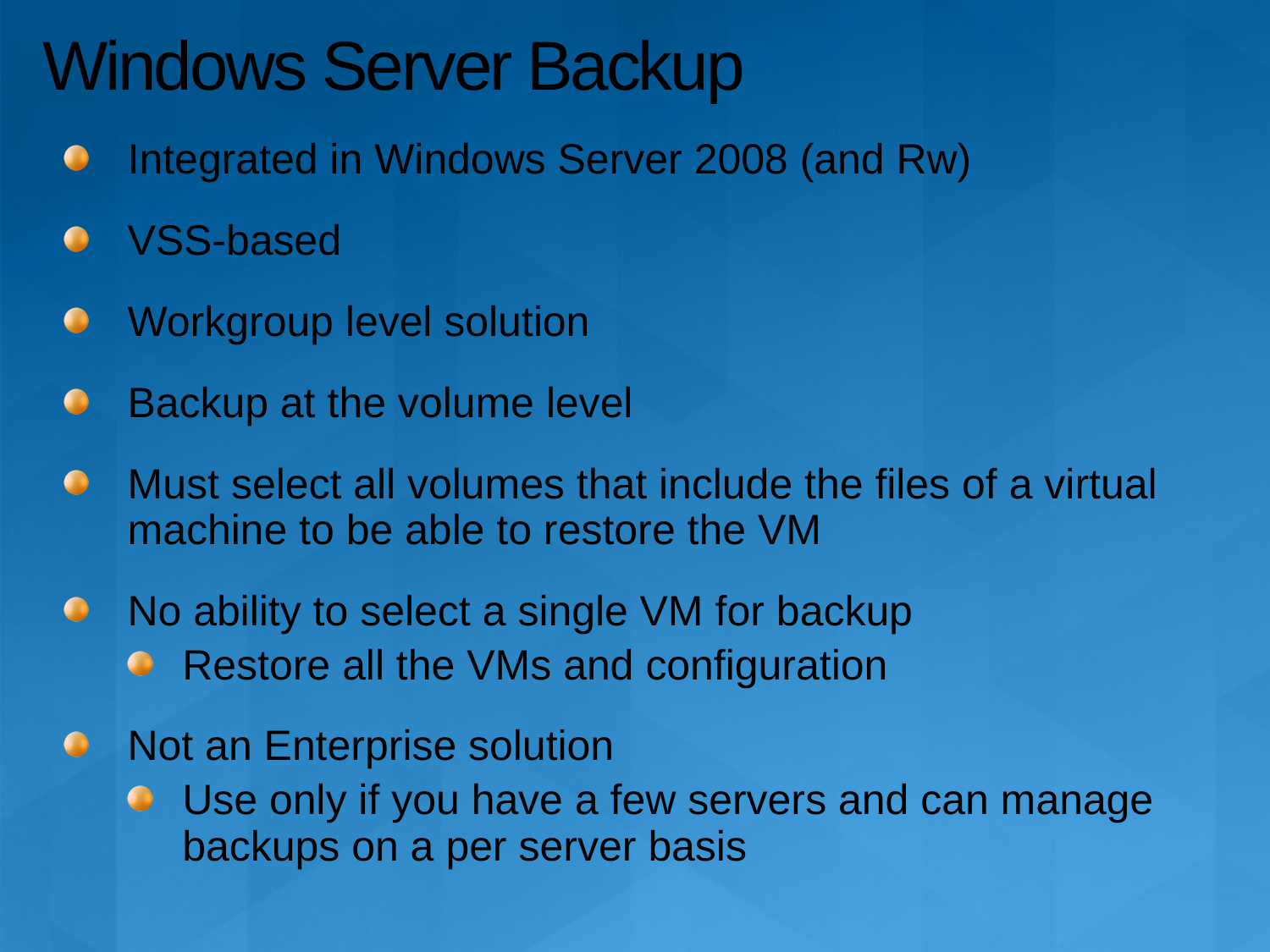

# Windows Server Backup
Integrated in Windows Server 2008 (and Rw)

VSS-based

Workgroup level solution

Backup at the volume level

Must select all volumes that include the files of a virtual machine to be able to restore the VM

No ability to select a single VM for backup
Restore all the VMs and configuration

Not an Enterprise solution
Use only if you have a few servers and can manage backups on a per server basis